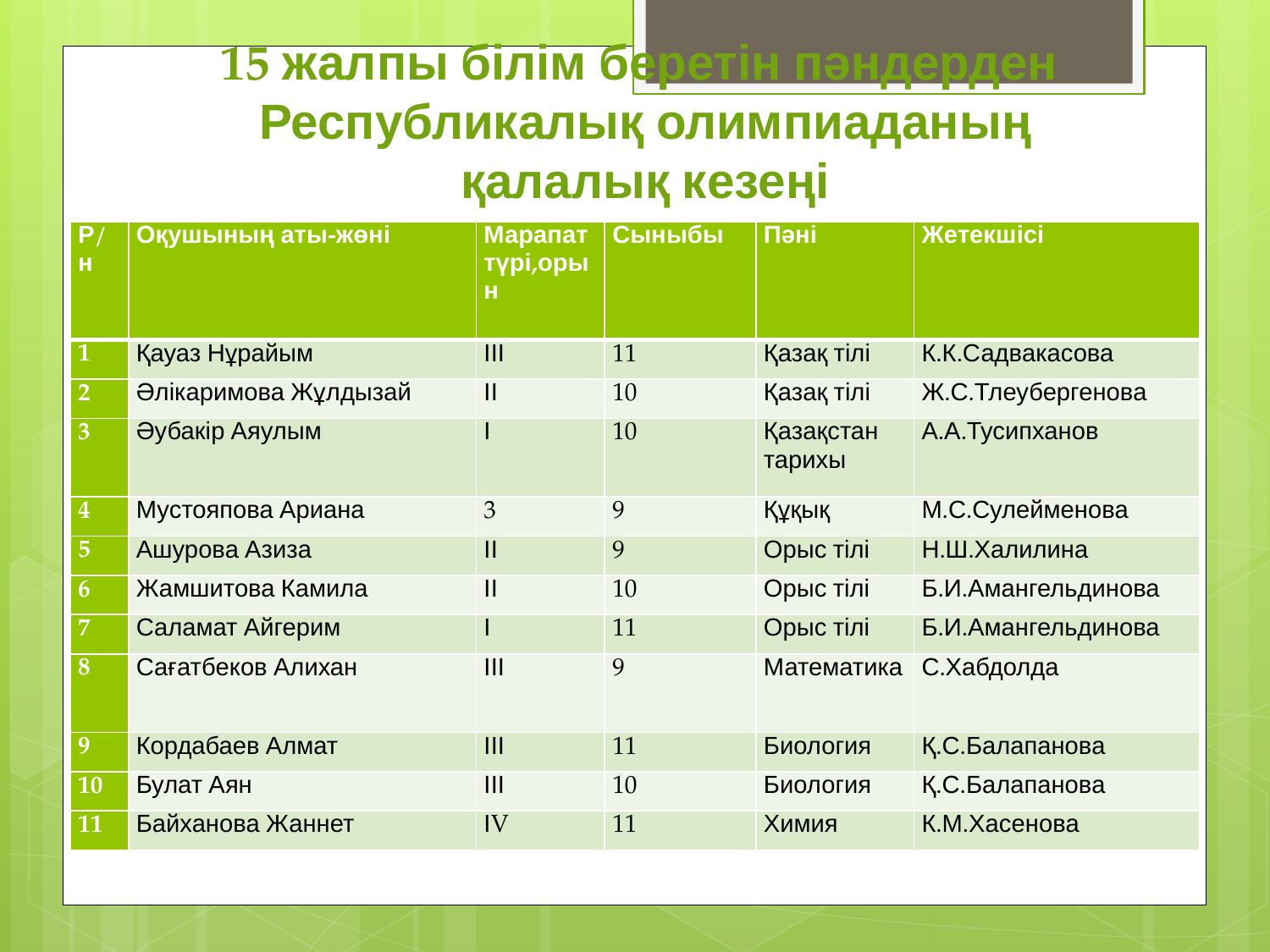

15 жалпы білім беретін пәндерден
Республикалық олимпиаданың
қалалық кезеңі

| Р/н | Оқушының аты-жөні | Марапат түрі,орын | Сыныбы | Пәні | Жетекшісі |
| --- | --- | --- | --- | --- | --- |
| 1 | Қауаз Нұрайым | ІІІ | 11 | Қазақ тілі | К.К.Садвакасова |
| 2 | Әлікаримова Жұлдызай | ІІ | 10 | Қазақ тілі | Ж.С.Тлеубергенова |
| 3 | Әубакір Аяулым | І | 10 | Қазақстан тарихы | А.А.Тусипханов |
| 4 | Мустояпова Ариана | 3 | 9 | Құқық | М.С.Сулейменова |
| 5 | Ашурова Азиза | ІІ | 9 | Орыс тілі | Н.Ш.Халилина |
| 6 | Жамшитова Камила | ІІ | 10 | Орыс тілі | Б.И.Амангельдинова |
| 7 | Саламат Айгерим | І | 11 | Орыс тілі | Б.И.Амангельдинова |
| 8 | Сағатбеков Алихан | ІІІ | 9 | Математика | С.Хабдолда |
| 9 | Кордабаев Алмат | ІІІ | 11 | Биология | Қ.С.Балапанова |
| 10 | Булат Аян | ІІІ | 10 | Биология | Қ.С.Балапанова |
| 11 | Байханова Жаннет | ІV | 11 | Химия | К.М.Хасенова |